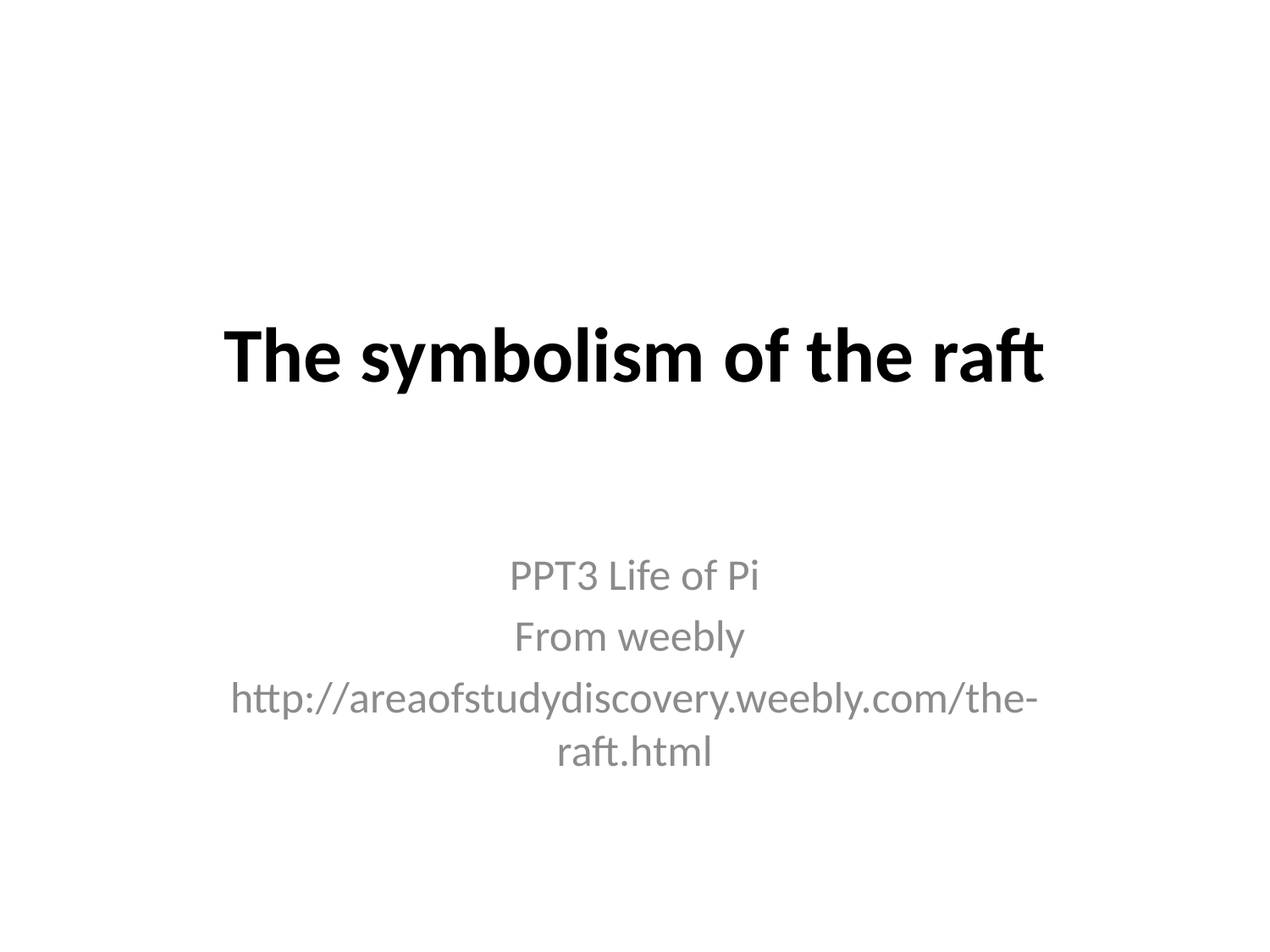

# The symbolism of the raft
PPT3 Life of Pi
From weebly
http://areaofstudydiscovery.weebly.com/the-raft.html